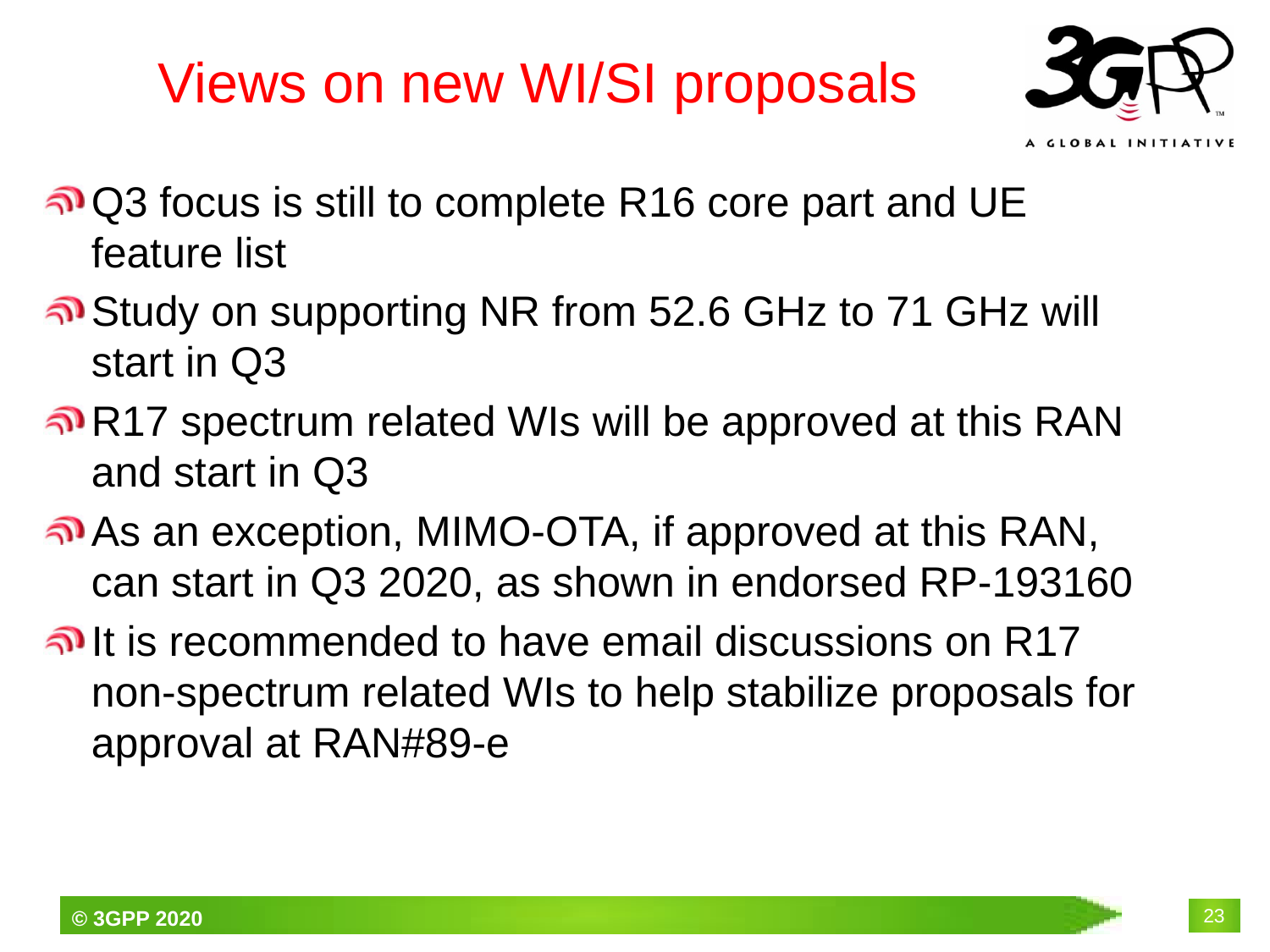

# Views on new WI/SI proposals
Q3 focus is still to complete R16 core part and UE feature list
Study on supporting NR from 52.6 GHz to 71 GHz will start in Q3
R17 spectrum related WIs will be approved at this RAN and start in Q3
As an exception, MIMO-OTA, if approved at this RAN, can start in Q3 2020, as shown in endorsed RP-193160
It is recommended to have email discussions on R17 non-spectrum related WIs to help stabilize proposals for approval at RAN#89-e